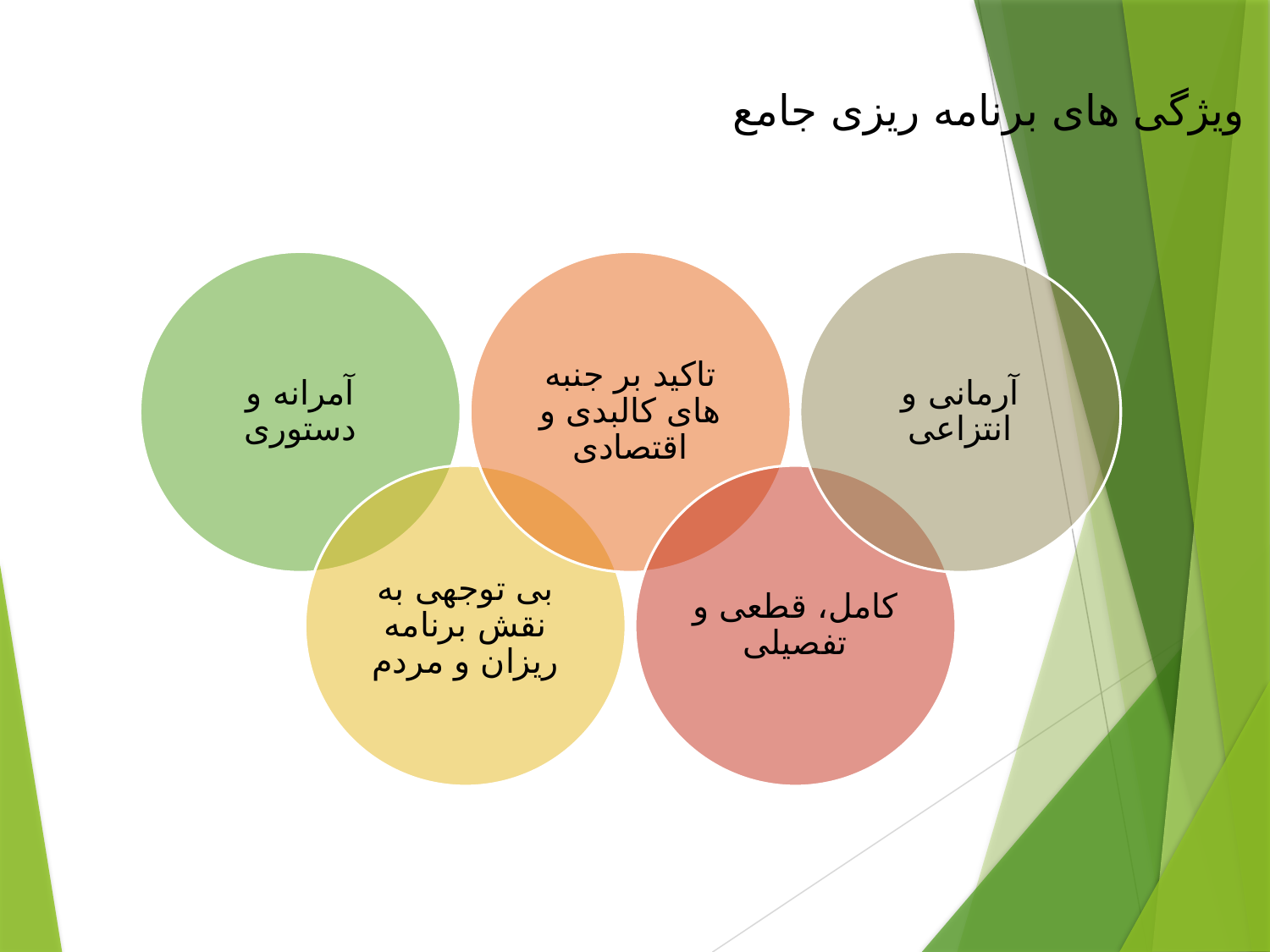

ویژگی های برنامه ریزی جامع
آمرانه و دستوری
بی توجهی به نقش برنامه ریزان و مردم
تاکید بر جنبه های کالبدی و اقتصادی
کامل، قطعی و تفصیلی
آرمانی و انتزاعی